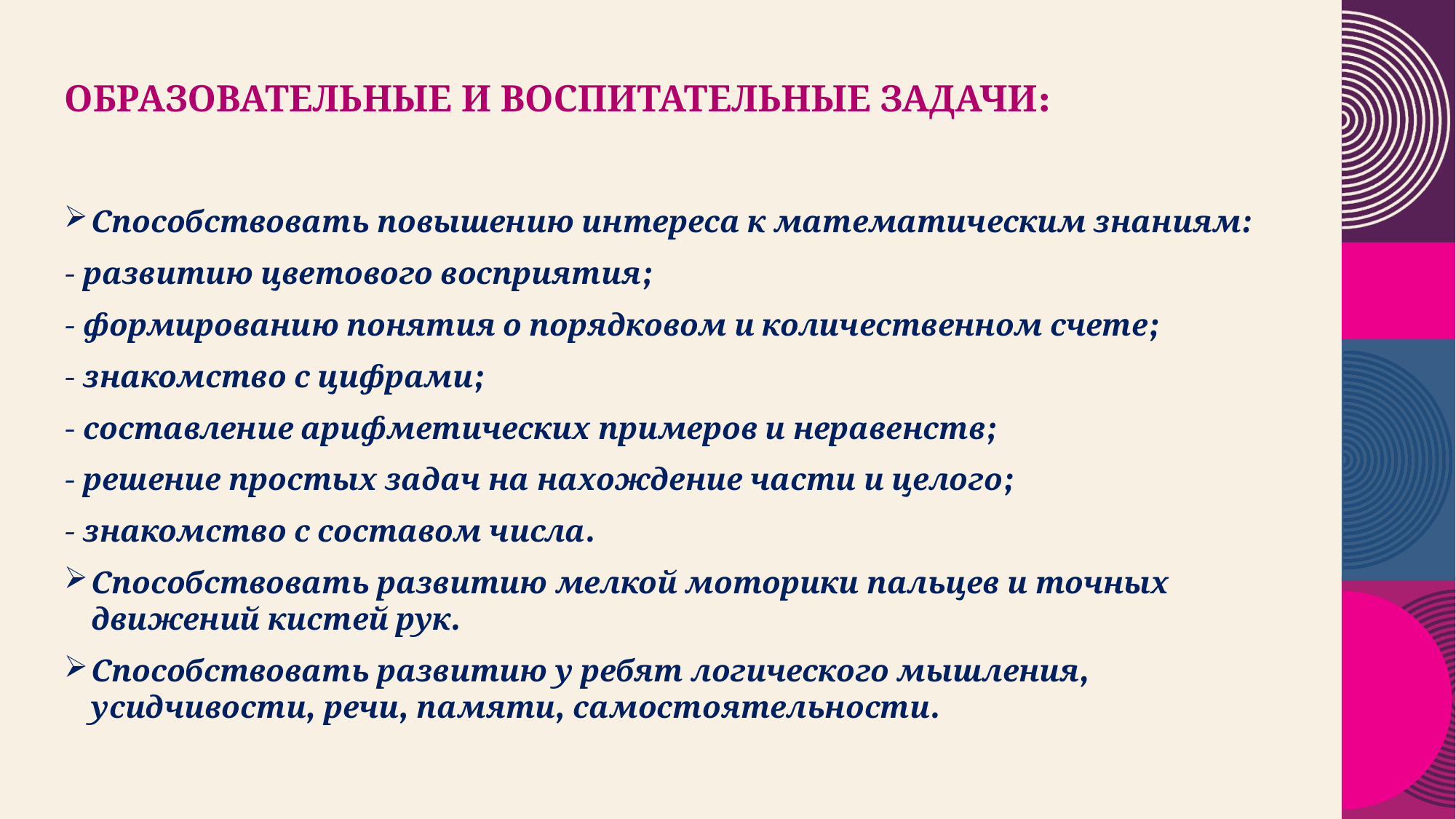

# Образовательные и воспитательные задачи:
Способствовать повышению интереса к математическим знаниям:
- развитию цветового восприятия;
- формированию понятия о порядковом и количественном счете;
- знакомство с цифрами;
- составление арифметических примеров и неравенств;
- решение простых задач на нахождение части и целого;
- знакомство с составом числа.
Способствовать развитию мелкой моторики пальцев и точных движений кистей рук.
Способствовать развитию у ребят логического мышления, усидчивости, речи, памяти, самостоятельности.